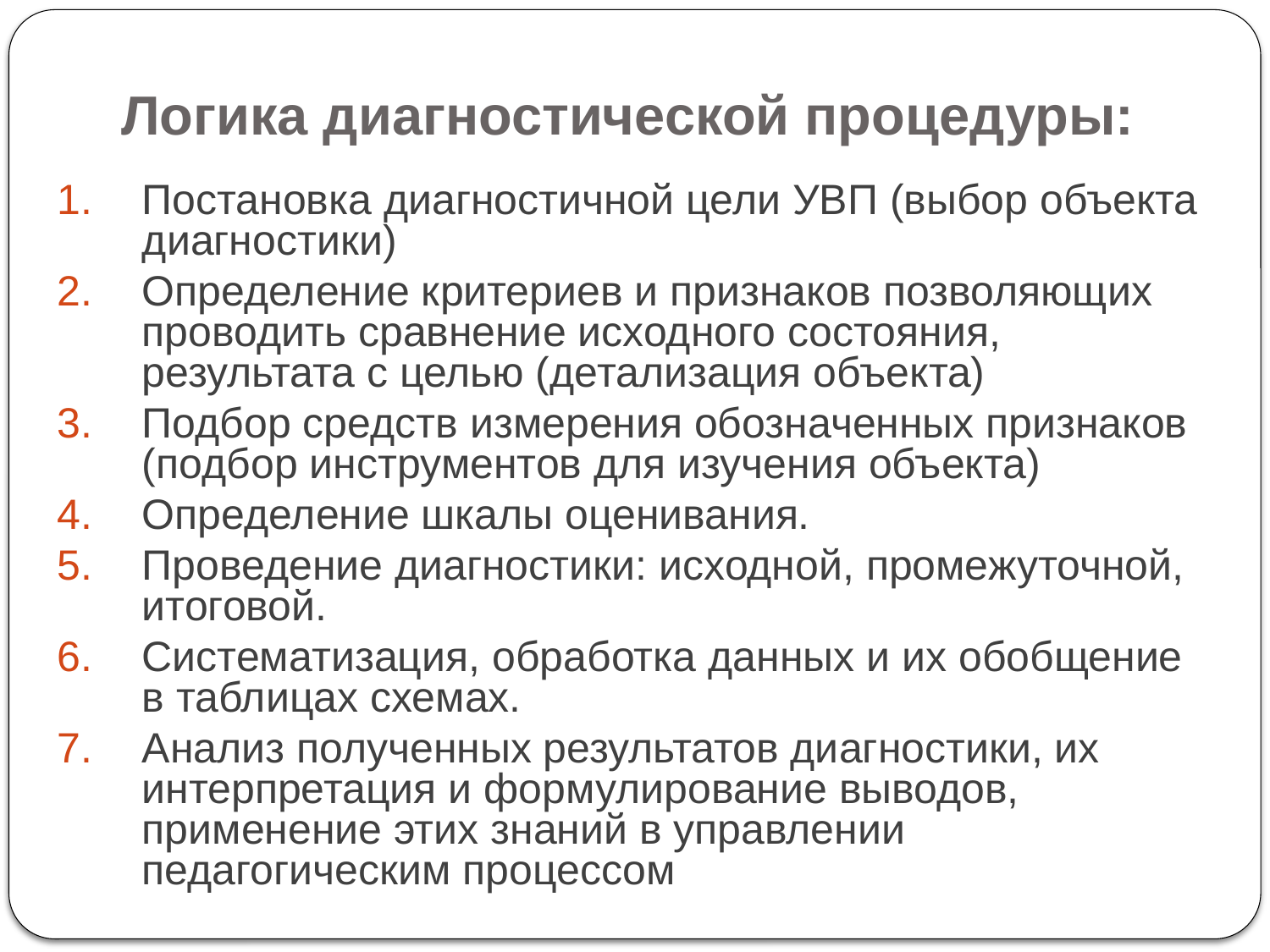

# Логика диагностической процедуры:
Постановка диагностичной цели УВП (выбор объекта диагностики)
Определение критериев и признаков позволяющих проводить сравнение исходного состояния, результата с целью (детализация объекта)
Подбор средств измерения обозначенных признаков (подбор инструментов для изучения объекта)
Определение шкалы оценивания.
Проведение диагностики: исходной, промежуточной, итоговой.
Систематизация, обработка данных и их обобщение в таблицах схемах.
Анализ полученных результатов диагностики, их интерпретация и формулирование выводов, применение этих знаний в управлении педагогическим процессом